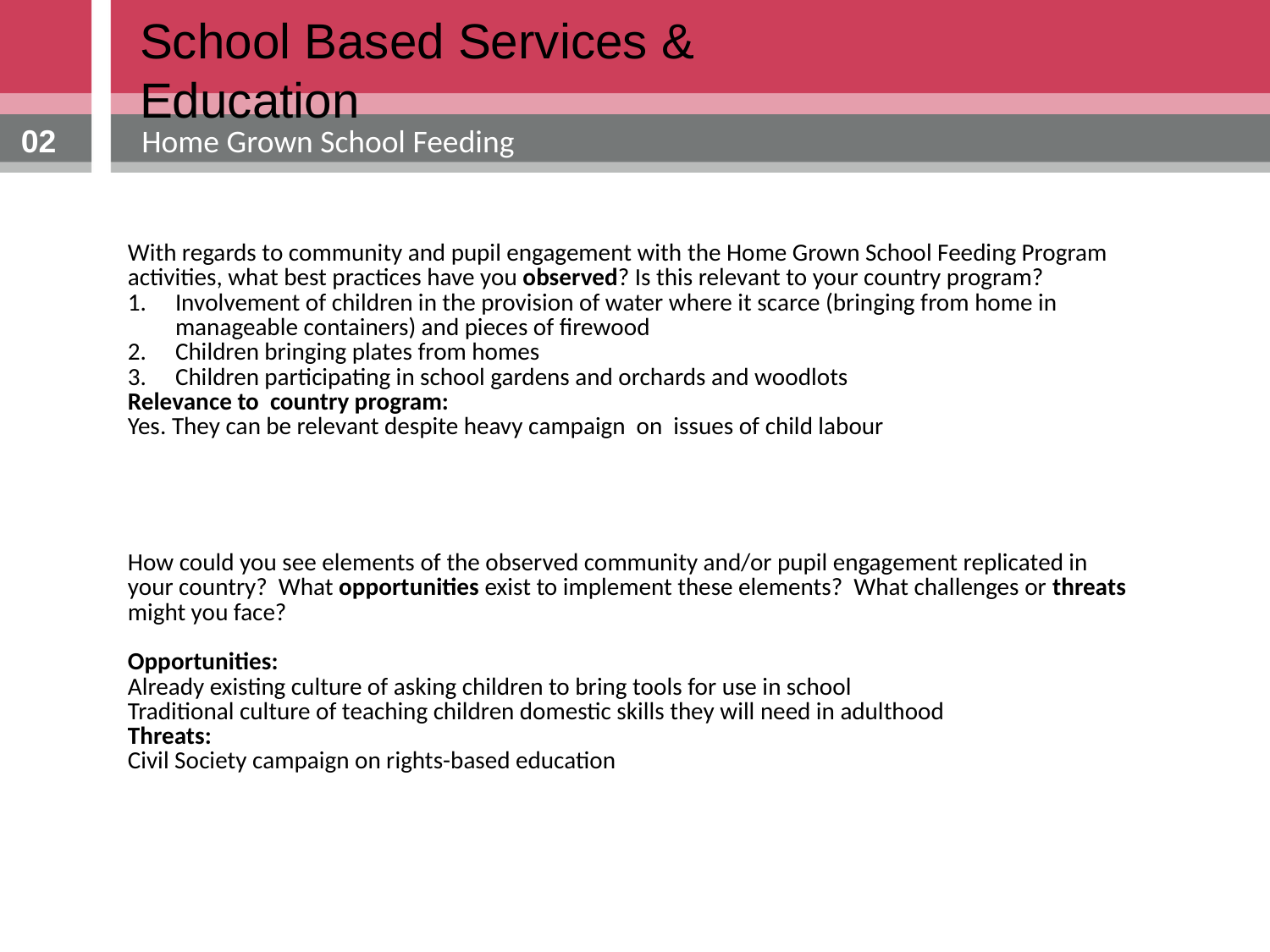

School Based Services & Education

02
Home Grown School Feeding
| With regards to community and pupil engagement with the Home Grown School Feeding Program activities, what best practices have you observed? Is this relevant to your country program? Involvement of children in the provision of water where it scarce (bringing from home in manageable containers) and pieces of firewood Children bringing plates from homes Children participating in school gardens and orchards and woodlots Relevance to country program: Yes. They can be relevant despite heavy campaign on issues of child labour |
| --- |
| How could you see elements of the observed community and/or pupil engagement replicated in your country? What opportunities exist to implement these elements? What challenges or threats might you face? Opportunities: Already existing culture of asking children to bring tools for use in school Traditional culture of teaching children domestic skills they will need in adulthood Threats: Civil Society campaign on rights-based education |